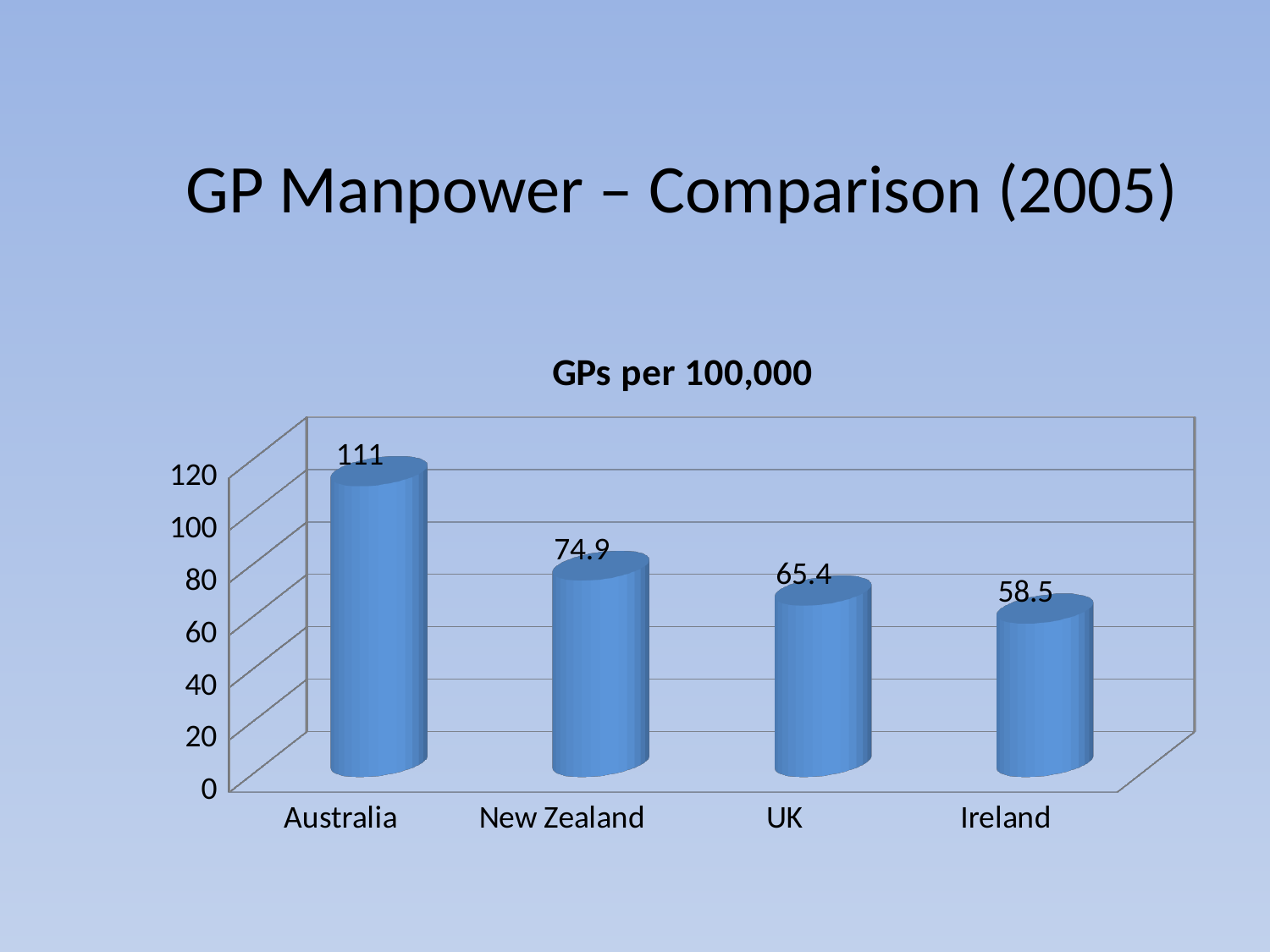

# GP Manpower – Comparison (2005)

[unsupported chart]